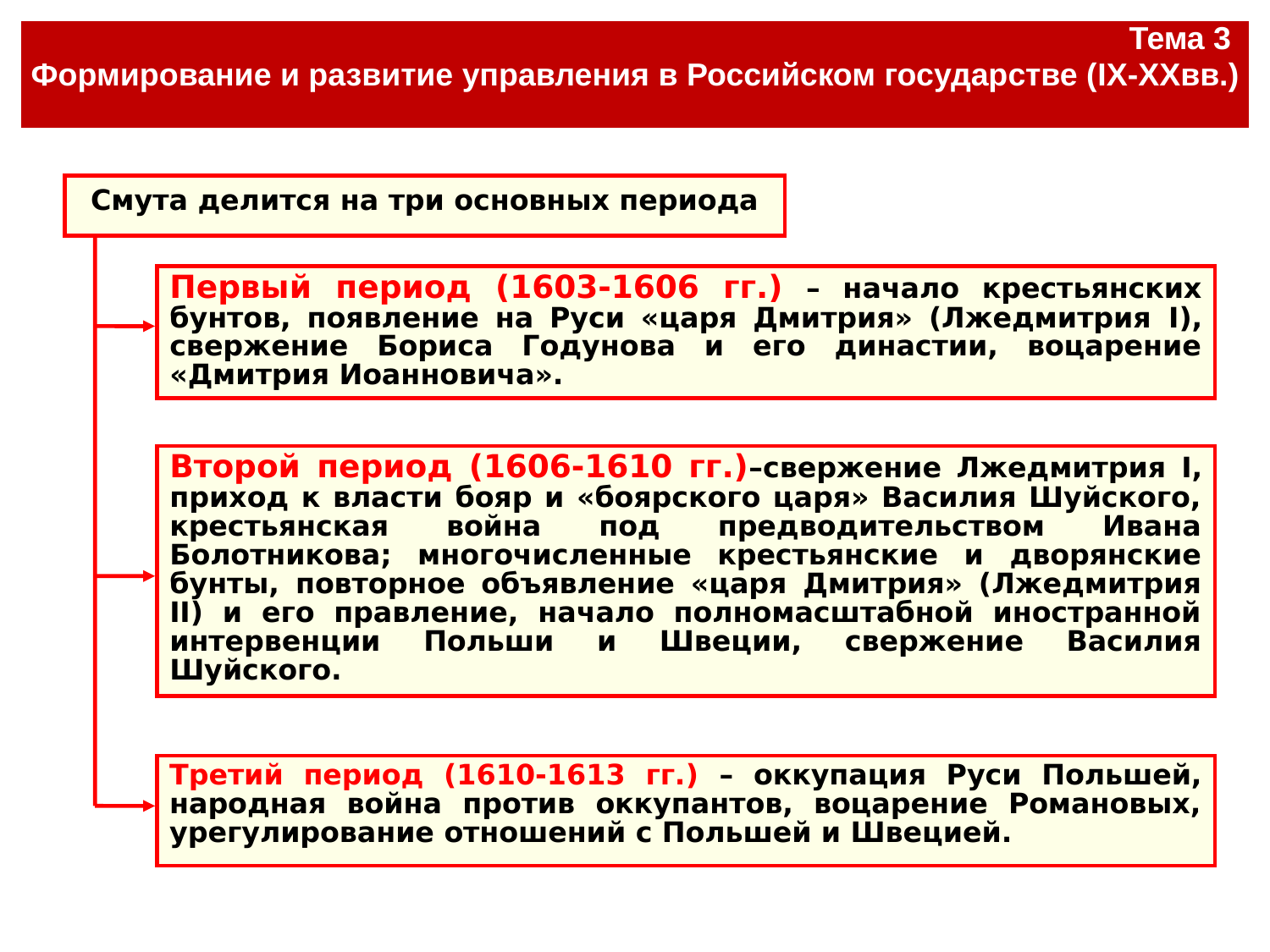

| Тема 3 Формирование и развитие управления в Российском государстве (IX-XXвв.) |
| --- |
#
Смута делится на три основных периода

Первый период (1603-1606 гг.) – начало крестьянских бунтов, появление на Руси «царя Дмитрия» (Лжедмитрия I), свержение Бориса Годунова и его династии, воцарение «Дмитрия Иоанновича».

Второй период (1606-1610 гг.)–свержение Лжедмитрия I, приход к власти бояр и «боярского царя» Василия Шуйского, крестьянская война под предводительством Ивана Болотникова; многочисленные крестьянские и дворянские бунты, повторное объявление «царя Дмитрия» (Лжедмитрия II) и его правление, начало полномасштабной иностранной интервенции Польши и Швеции, свержение Василия Шуйского.

Третий период (1610-1613 гг.) – оккупация Руси Польшей, народная война против оккупантов, воцарение Романовых, урегулирование отношений с Польшей и Швецией.